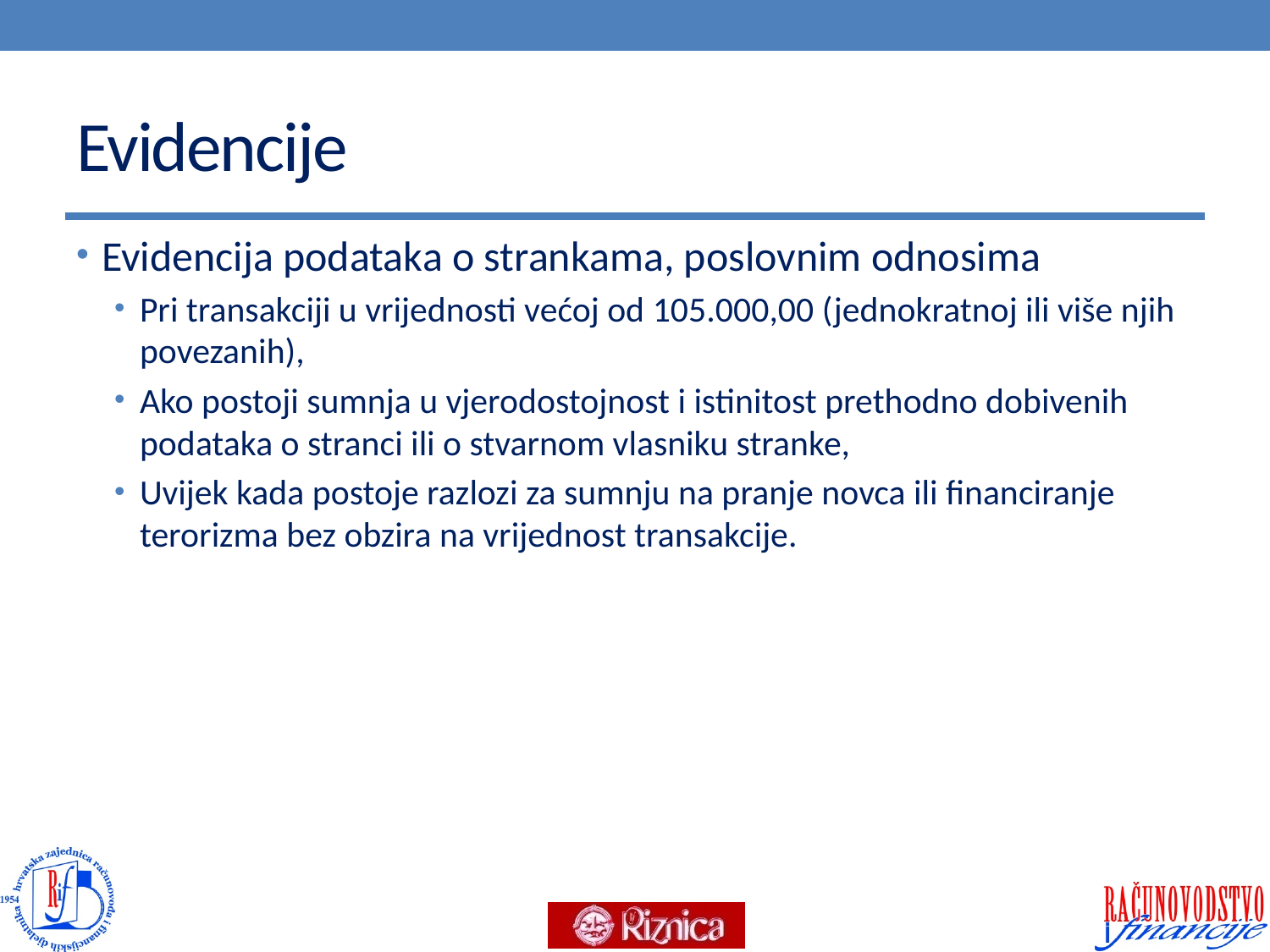

# Evidencije
Evidencija podataka o strankama, poslovnim odnosima
Pri transakciji u vrijednosti većoj od 105.000,00 (jednokratnoj ili više njih povezanih),
Ako postoji sumnja u vjerodostojnost i istinitost prethodno dobivenih podataka o stranci ili o stvarnom vlasniku stranke,
Uvijek kada postoje razlozi za sumnju na pranje novca ili financiranje terorizma bez obzira na vrijednost transakcije.